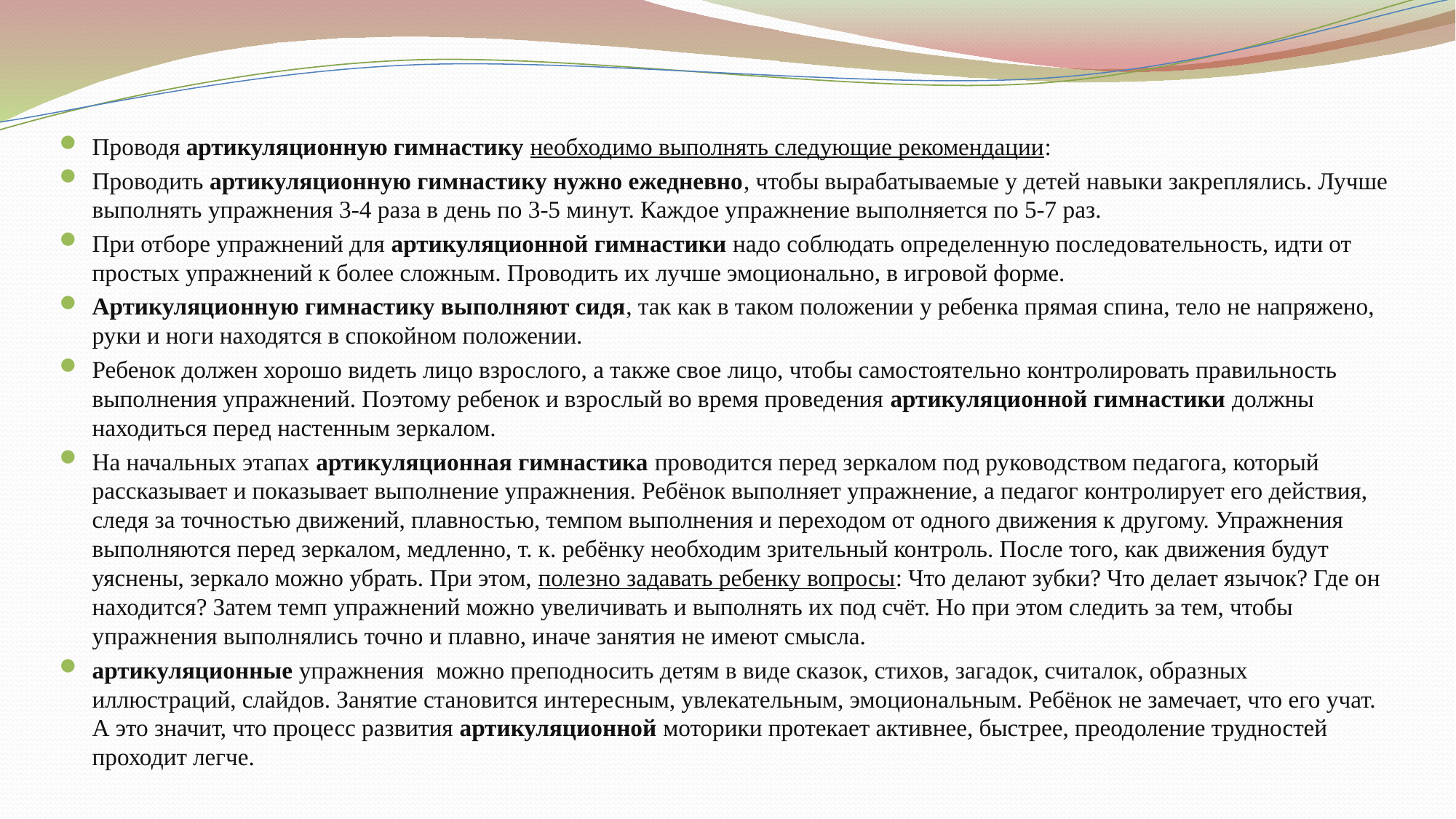

Проводя артикуляционную гимнастику необходимо выполнять следующие рекомендации:
Проводить артикуляционную гимнастику нужно ежедневно, чтобы вырабатываемые у детей навыки закреплялись. Лучше выполнять упражнения 3-4 раза в день по 3-5 минут. Каждое упражнение выполняется по 5-7 раз.
При отборе упражнений для артикуляционной гимнастики надо соблюдать определенную последовательность, идти от простых упражнений к более сложным. Проводить их лучше эмоционально, в игровой форме.
Артикуляционную гимнастику выполняют сидя, так как в таком положении у ребенка прямая спина, тело не напряжено, руки и ноги находятся в спокойном положении.
Ребенок должен хорошо видеть лицо взрослого, а также свое лицо, чтобы самостоятельно контролировать правильность выполнения упражнений. Поэтому ребенок и взрослый во время проведения артикуляционной гимнастики должны находиться перед настенным зеркалом.
На начальных этапах артикуляционная гимнастика проводится перед зеркалом под руководством педагога, который рассказывает и показывает выполнение упражнения. Ребёнок выполняет упражнение, а педагог контролирует его действия, следя за точностью движений, плавностью, темпом выполнения и переходом от одного движения к другому. Упражнения выполняются перед зеркалом, медленно, т. к. ребёнку необходим зрительный контроль. После того, как движения будут уяснены, зеркало можно убрать. При этом, полезно задавать ребенку вопросы: Что делают зубки? Что делает язычок? Где он находится? Затем темп упражнений можно увеличивать и выполнять их под счёт. Но при этом следить за тем, чтобы упражнения выполнялись точно и плавно, иначе занятия не имеют смысла.
артикуляционные упражнения  можно преподносить детям в виде сказок, стихов, загадок, считалок, образных иллюстраций, слайдов. Занятие становится интересным, увлекательным, эмоциональным. Ребёнок не замечает, что его учат. А это значит, что процесс развития артикуляционной моторики протекает активнее, быстрее, преодоление трудностей проходит легче.